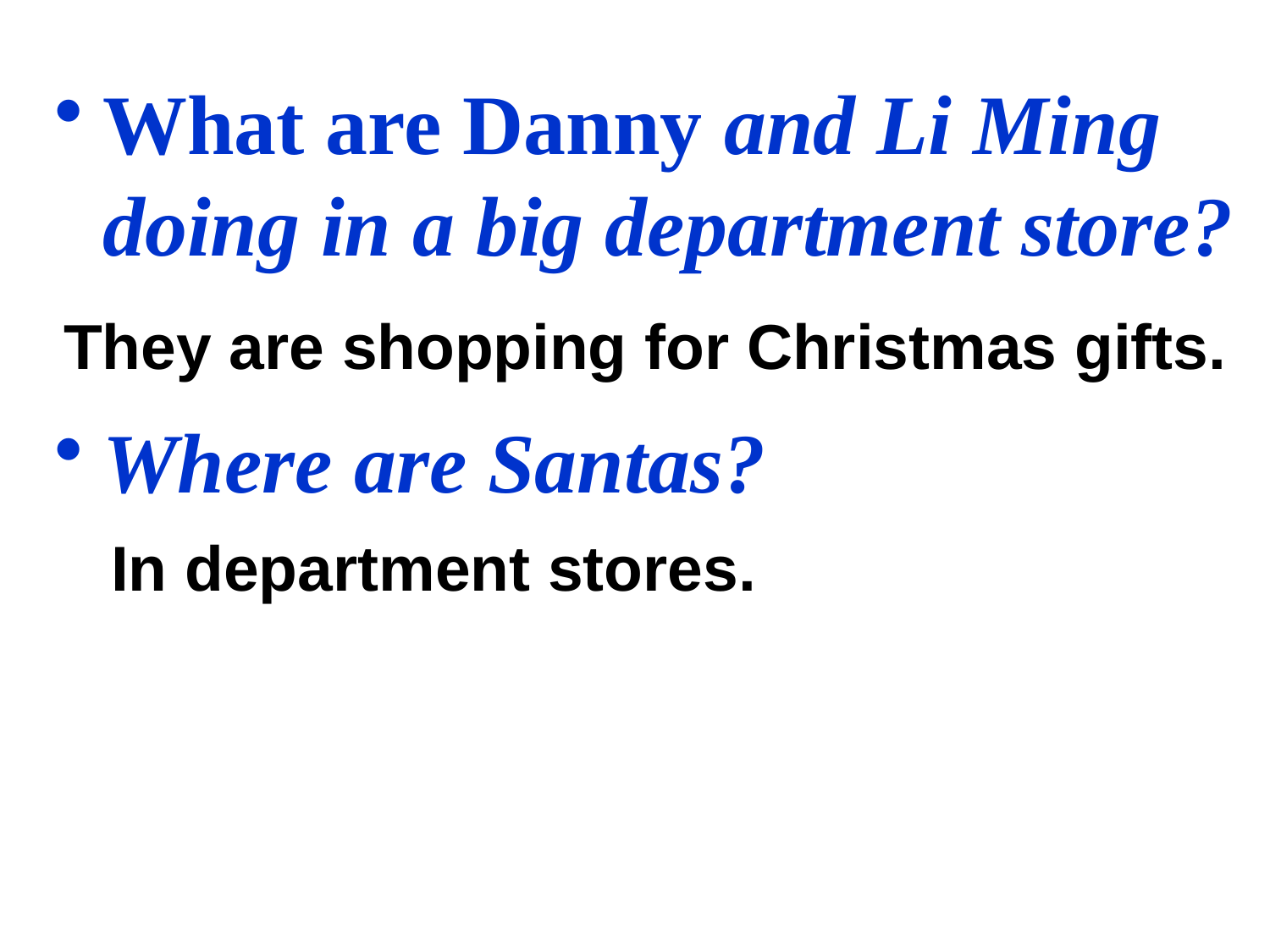

What are Danny and Li Ming doing in a big department store?

Where are Santas?

They are shopping for Christmas gifts.
In department stores.